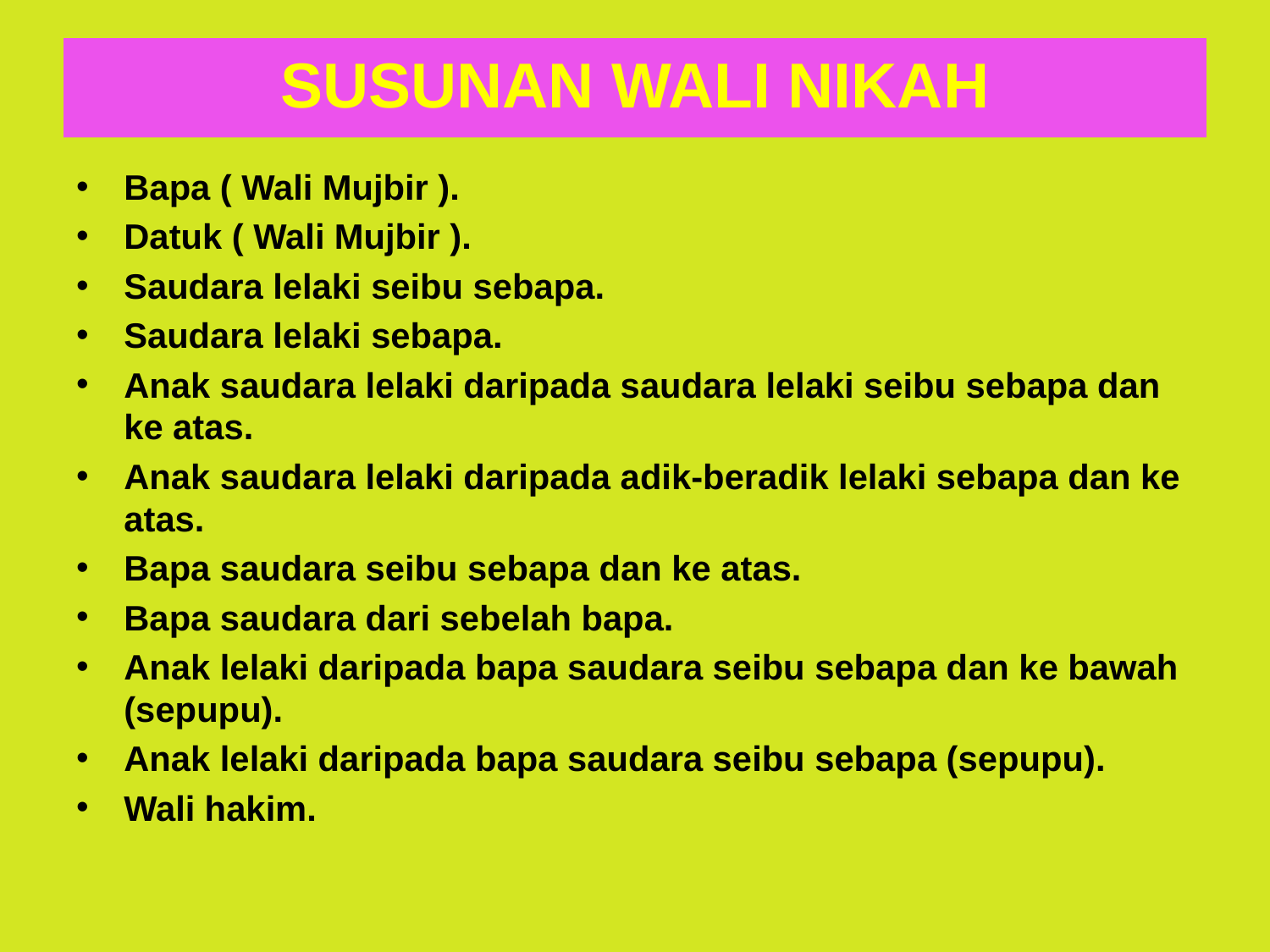

# SUSUNAN WALI NIKAH
Bapa ( Wali Mujbir ).
Datuk ( Wali Mujbir ).
Saudara lelaki seibu sebapa.
Saudara lelaki sebapa.
Anak saudara lelaki daripada saudara lelaki seibu sebapa dan ke atas.
Anak saudara lelaki daripada adik-beradik lelaki sebapa dan ke atas.
Bapa saudara seibu sebapa dan ke atas.
Bapa saudara dari sebelah bapa.
Anak lelaki daripada bapa saudara seibu sebapa dan ke bawah (sepupu).
Anak lelaki daripada bapa saudara seibu sebapa (sepupu).
Wali hakim.